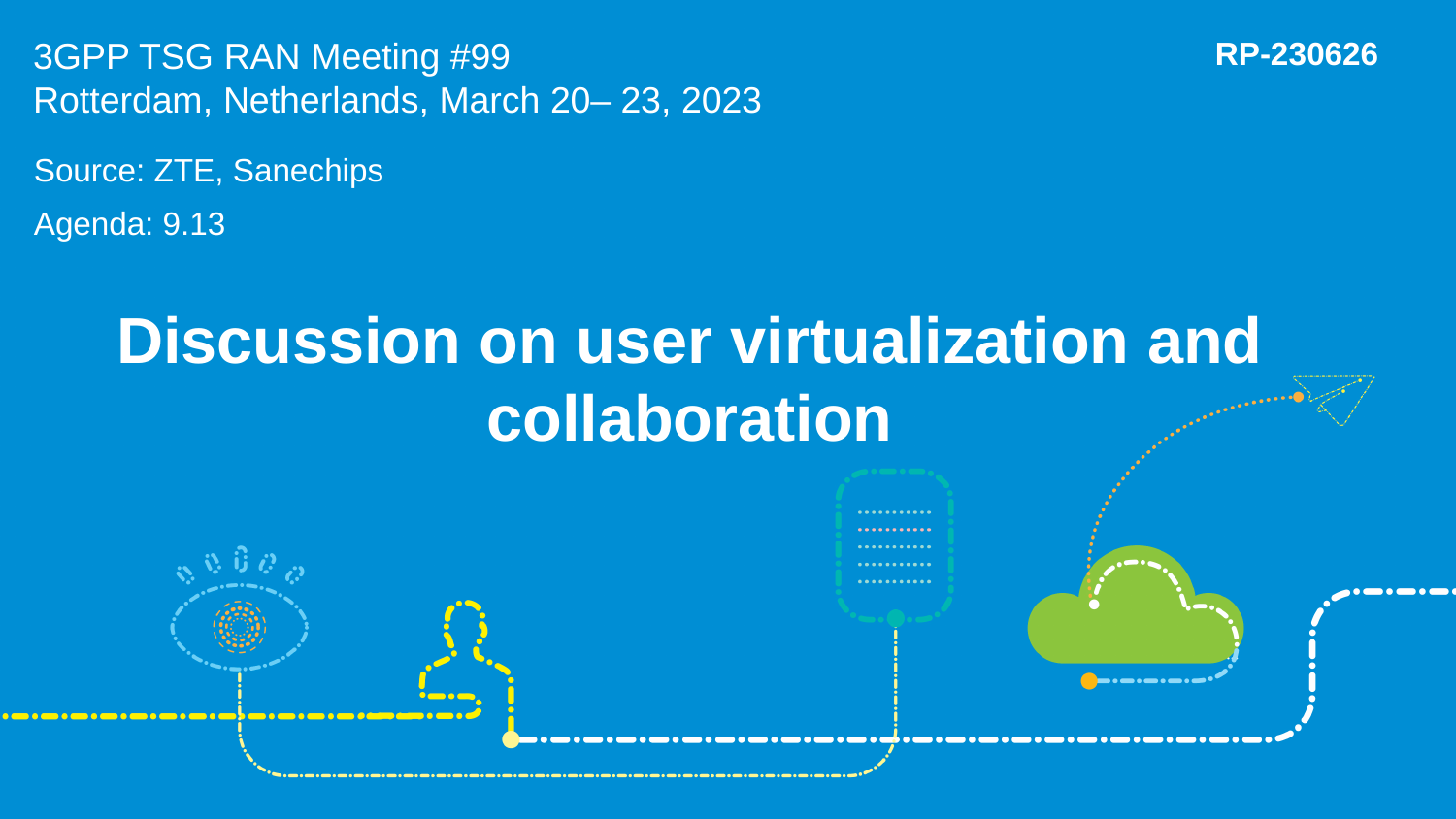

3GPP TSG RAN Meeting #99
Rotterdam, Netherlands, March 20– 23, 2023
RP-230626
Source: ZTE, Sanechips
Agenda: 9.13

# Discussion on user virtualization and collaboration